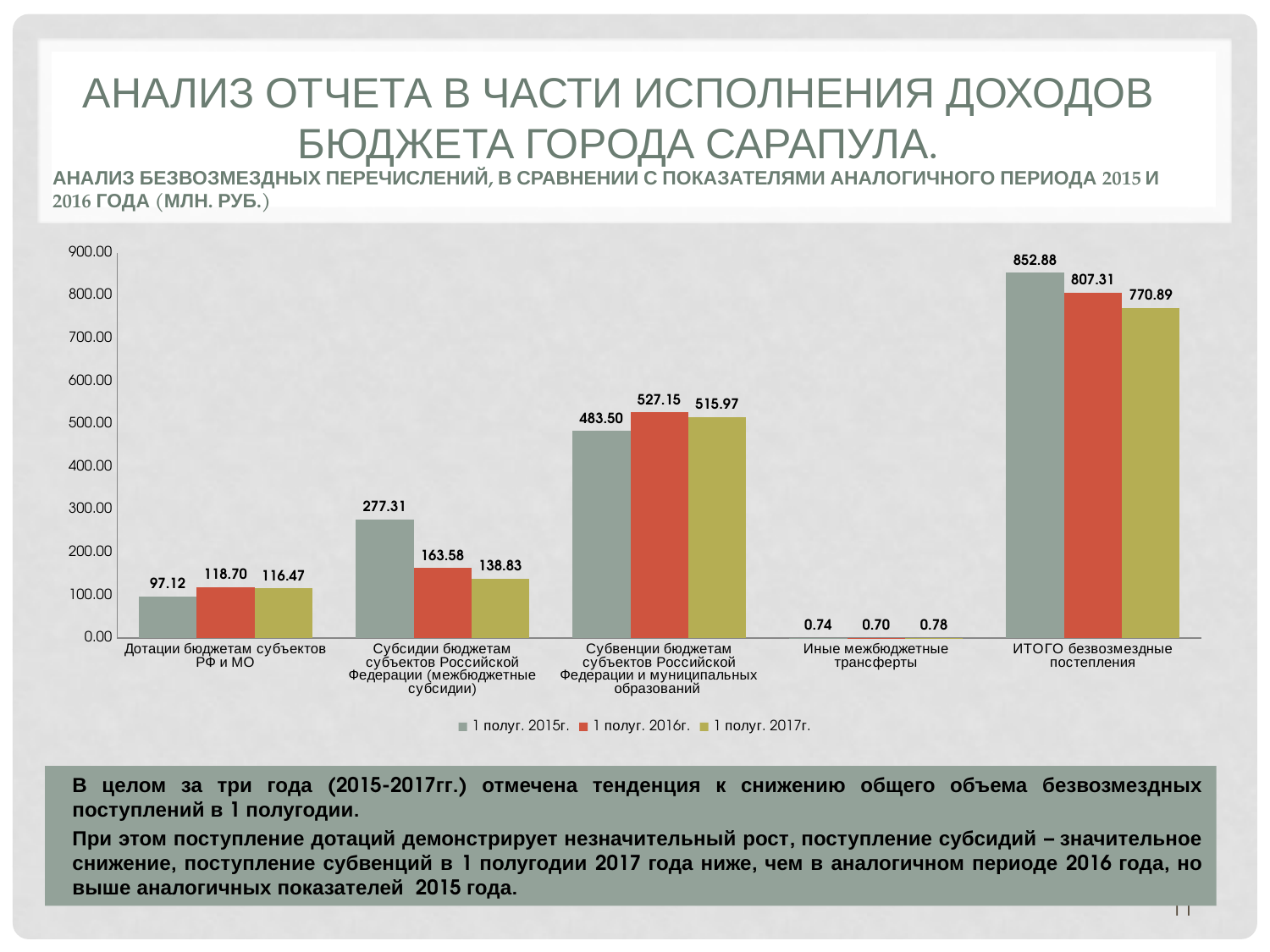

# Анализ отчета в части исполнения доходов бюджета города Сарапула.
Анализ безвозмездных перечислений, в сравнении с показателями аналогичного периода 2015 и 2016 года (млн. руб.)

### Chart

| Category | 1 полуг. 2015г. | 1 полуг. 2016г. | 1 полуг. 2017г. |
|---|---|---|---|
| Дотации бюджетам субъектов РФ и МО | 97.115 | 118.7 | 116.47 |
| Субсидии бюджетам субъектов Российской Федерации (межбюджетные субсидии) | 277.31362847 | 163.58037306 | 138.83457684 |
| Субвенции бюджетам субъектов Российской Федерации и муниципальных образований  | 483.50476096 | 527.1451366499999 | 515.96859811 |
| Иные межбюджетные трансферты | 0.741517 | 0.703195 | 0.777691 |
| ИТОГО безвозмездные постепления | 852.88 | 807.31 | 770.89 |
В целом за три года (2015-2017гг.) отмечена тенденция к снижению общего объема безвозмездных поступлений в 1 полугодии.
При этом поступление дотаций демонстрирует незначительный рост, поступление субсидий – значительное снижение, поступление субвенций в 1 полугодии 2017 года ниже, чем в аналогичном периоде 2016 года, но выше аналогичных показателей  2015 года.
11